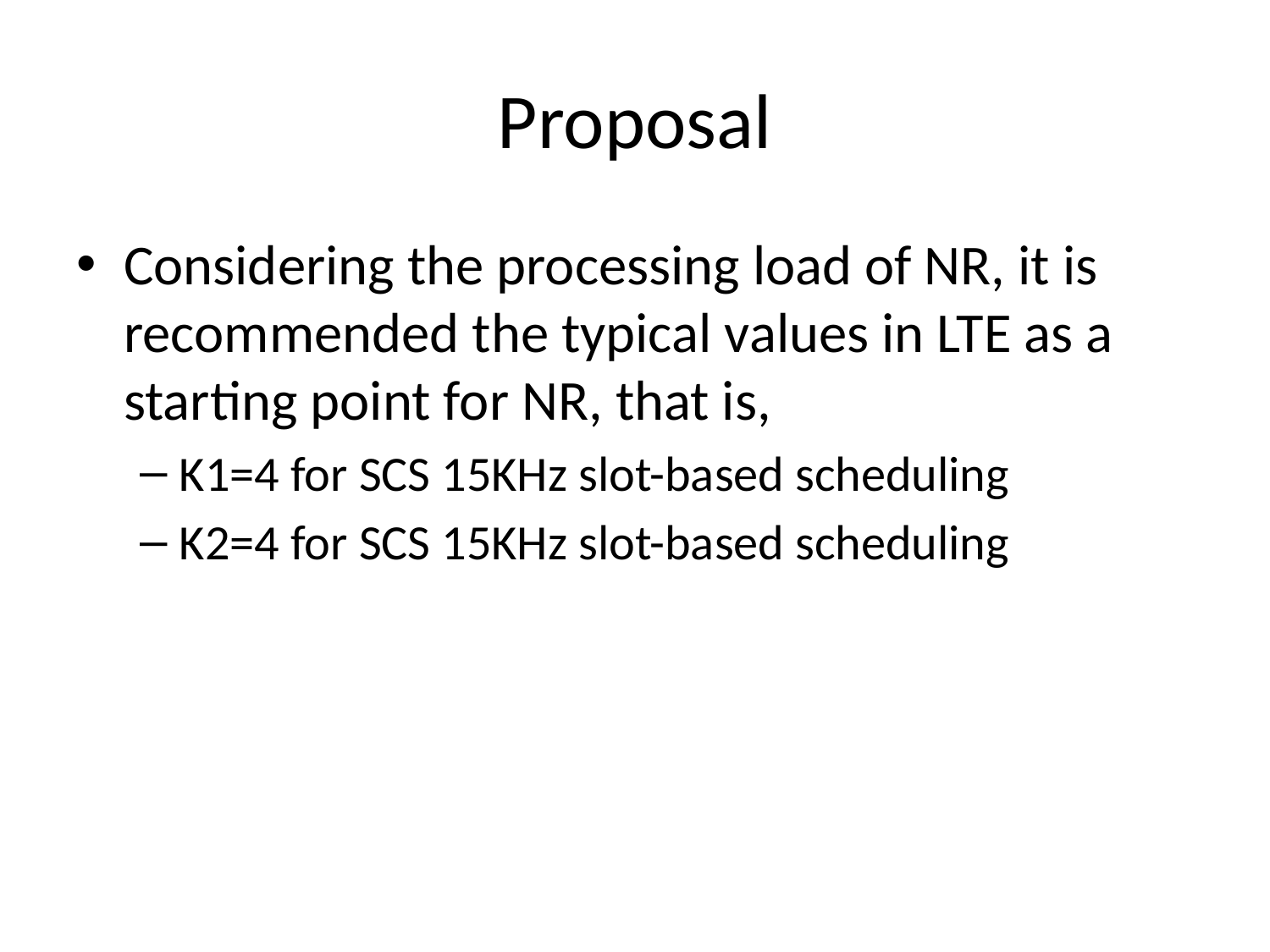

# Proposal
Considering the processing load of NR, it is recommended the typical values in LTE as a starting point for NR, that is,
K1=4 for SCS 15KHz slot-based scheduling
K2=4 for SCS 15KHz slot-based scheduling